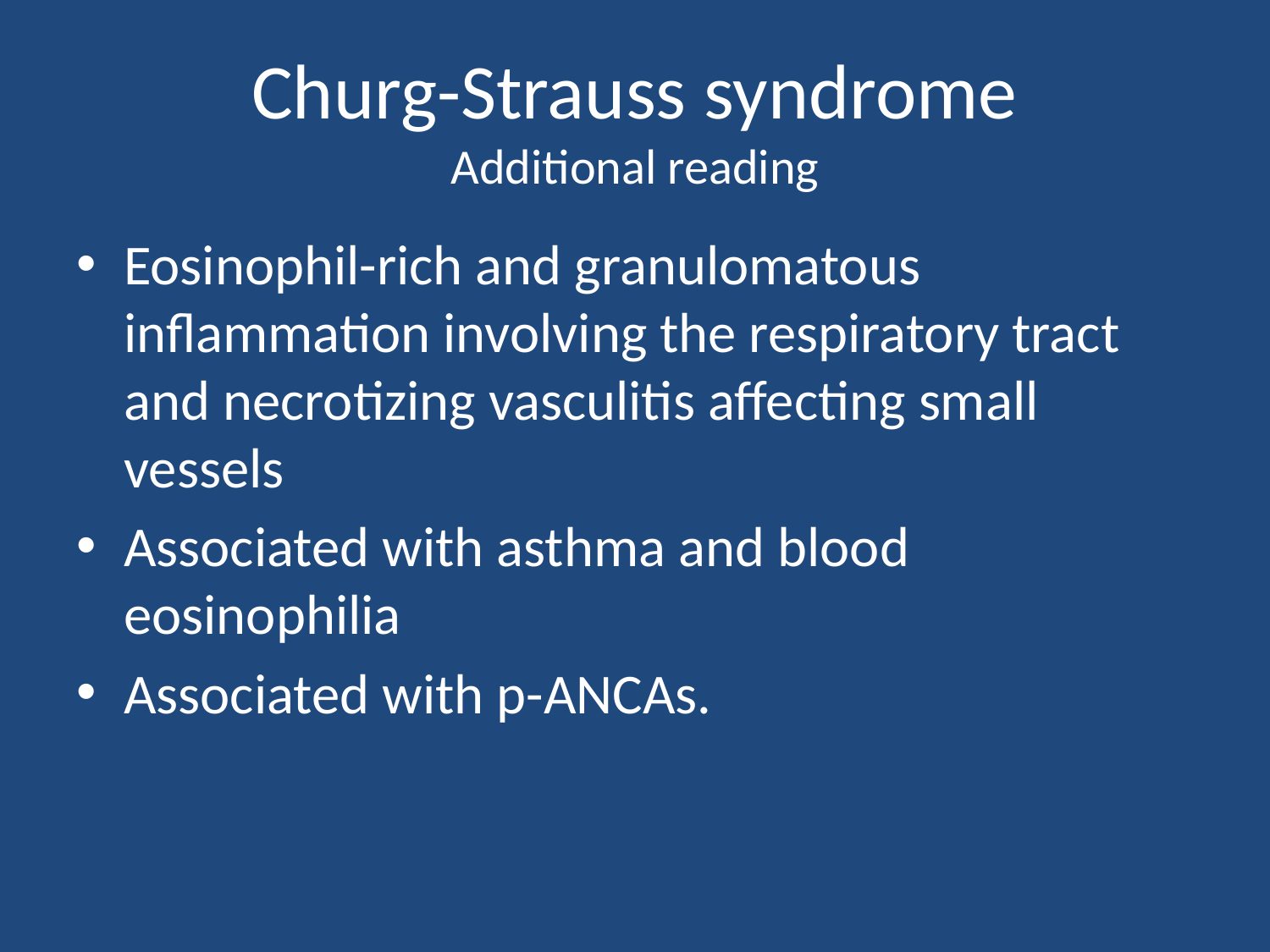

# Churg-Strauss syndrome Additional reading
Eosinophil-rich and granulomatous inflammation involving the respiratory tract and necrotizing vasculitis affecting small vessels
Associated with asthma and blood eosinophilia
Associated with p-ANCAs.